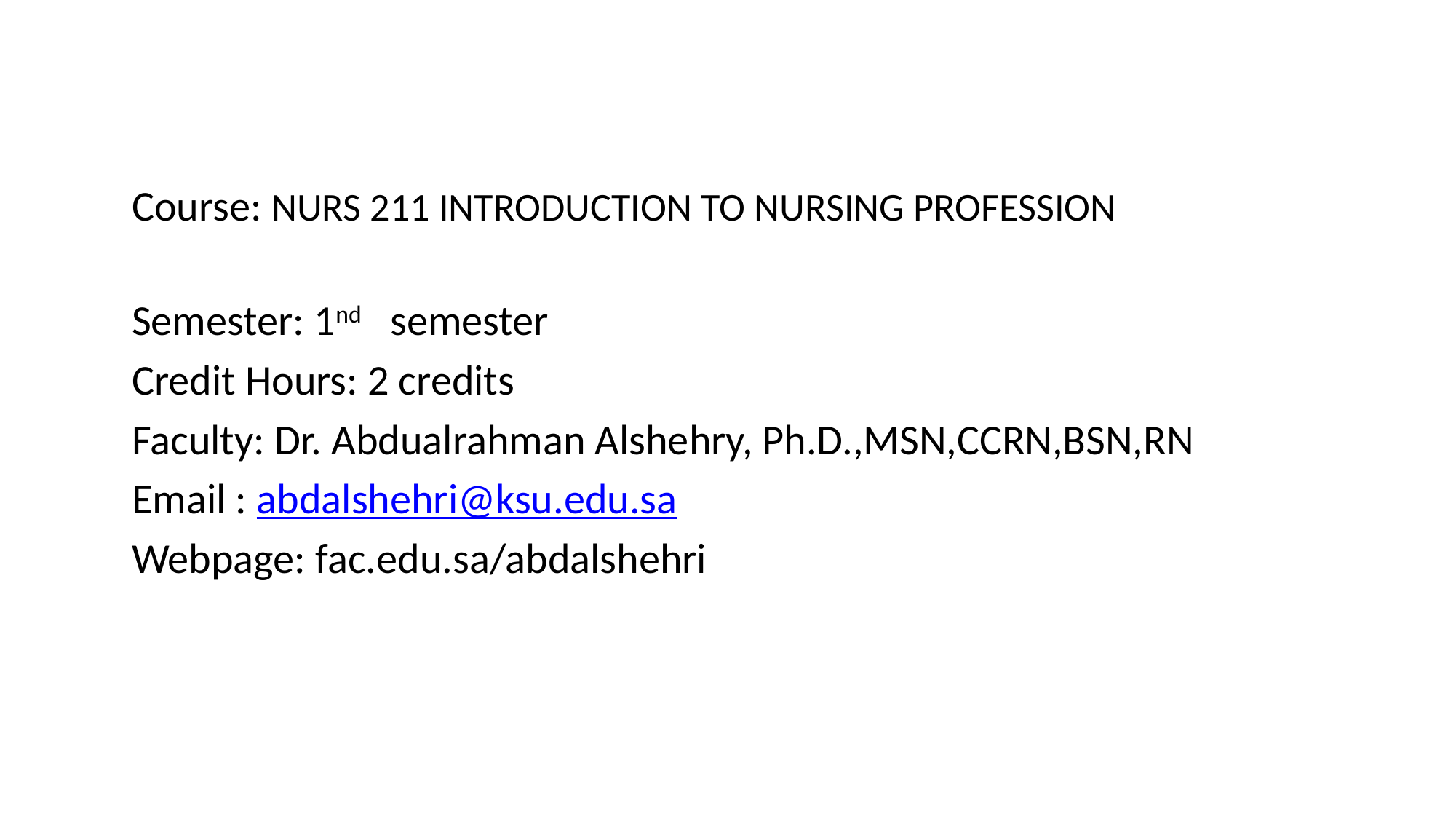

Course: NURS 211 INTRODUCTION TO NURSING PROFESSION

Semester: 1nd   semester
Credit Hours: 2 credits
Faculty: Dr. Abdualrahman Alshehry, Ph.D.,MSN,CCRN,BSN,RN
Email : abdalshehri@ksu.edu.sa
Webpage: fac.edu.sa/abdalshehri